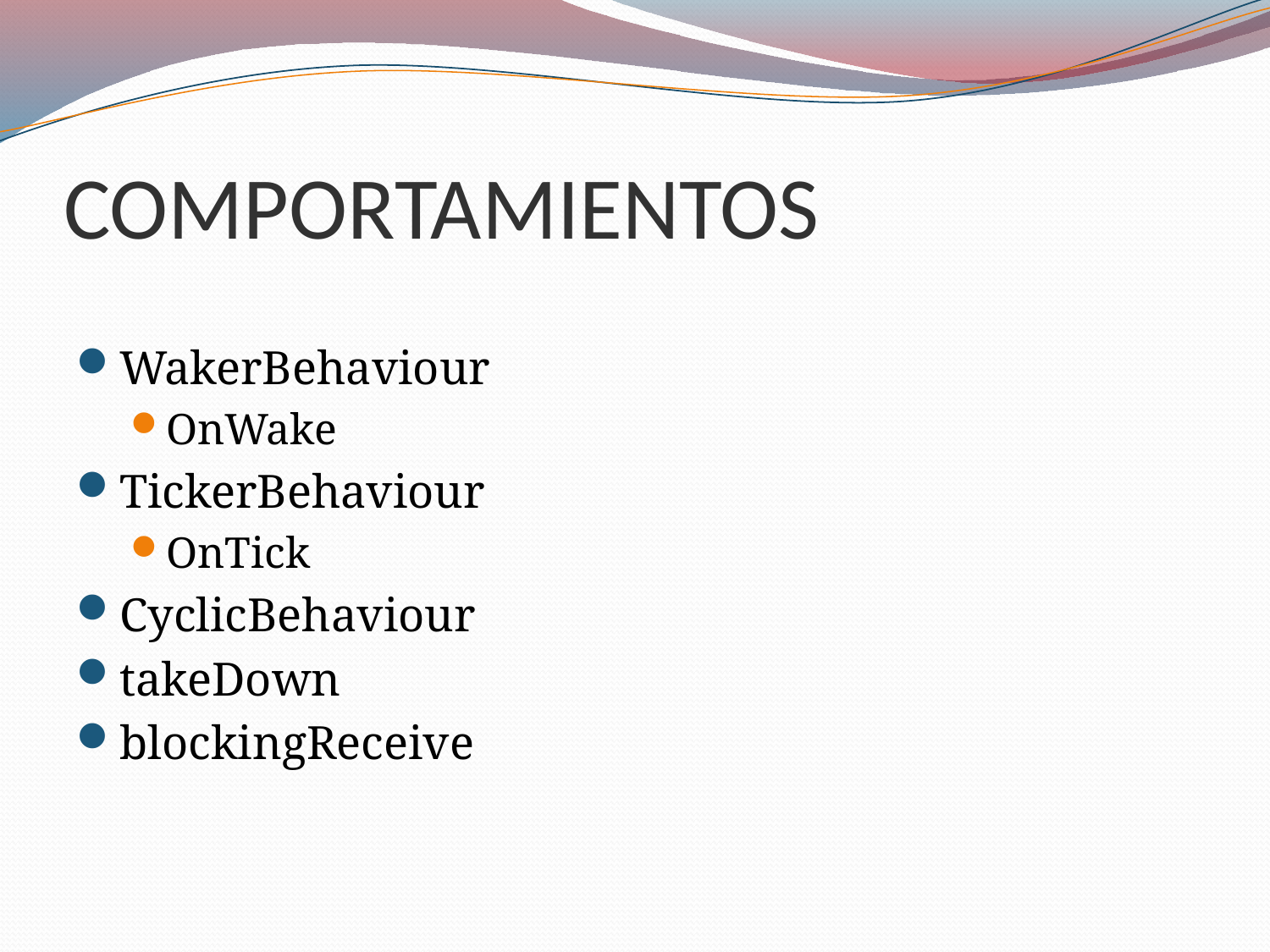

# COMPORTAMIENTOS

WakerBehaviour
OnWake
TickerBehaviour
OnTick
CyclicBehaviour
takeDown
blockingReceive